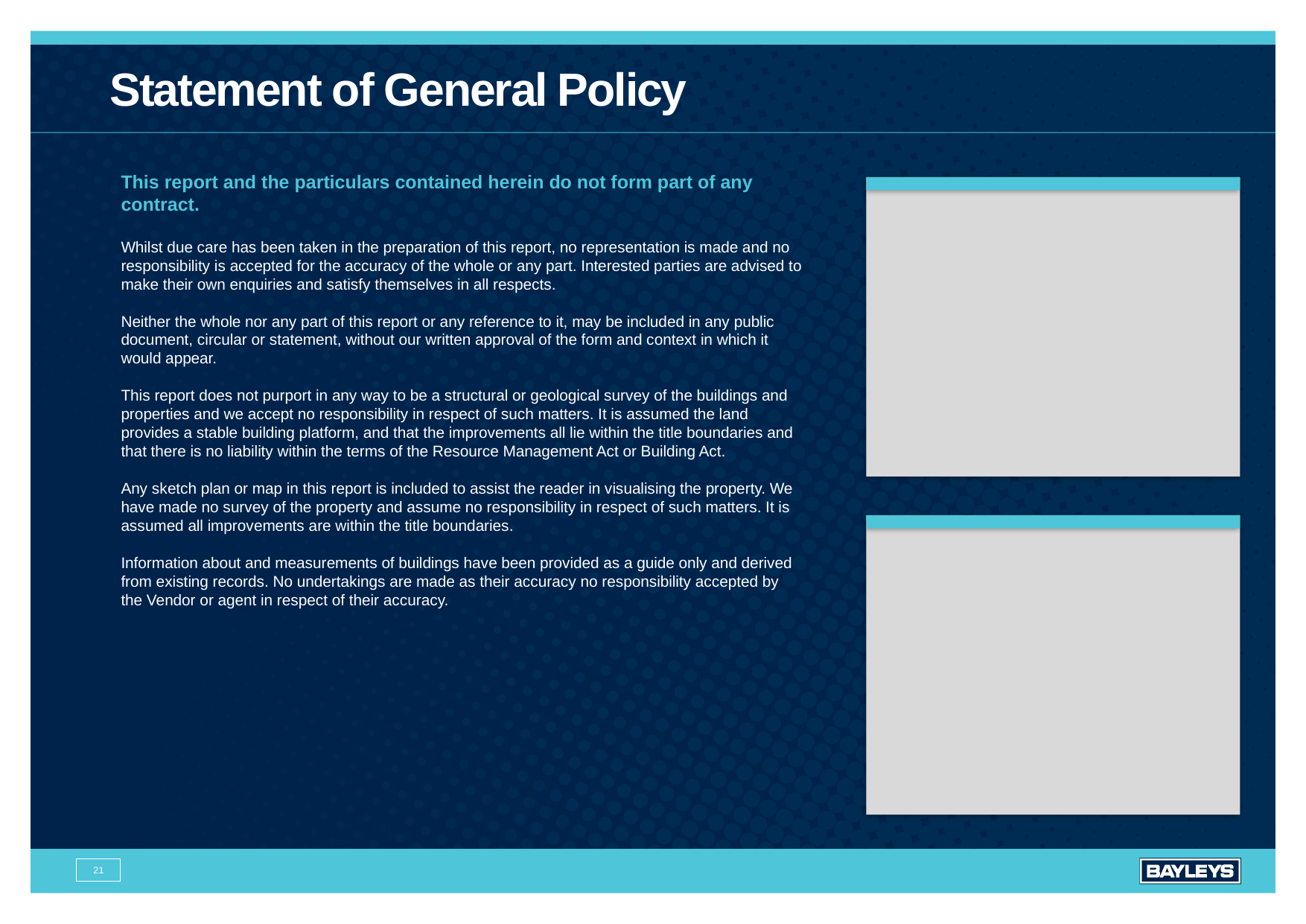

Statement of General Policy
This report and the particulars contained herein do not form part of any contract.

Whilst due care has been taken in the preparation of this report, no representation is made and no responsibility is accepted for the accuracy of the whole or any part. Interested parties are advised to make their own enquiries and satisfy themselves in all respects.

Neither the whole nor any part of this report or any reference to it, may be included in any public document, circular or statement, without our written approval of the form and context in which it would appear.

This report does not purport in any way to be a structural or geological survey of the buildings and properties and we accept no responsibility in respect of such matters. It is assumed the land provides a stable building platform, and that the improvements all lie within the title boundaries and that there is no liability within the terms of the Resource Management Act or Building Act.

Any sketch plan or map in this report is included to assist the reader in visualising the property. We have made no survey of the property and assume no responsibility in respect of such matters. It is assumed all improvements are within the title boundaries.

Information about and measurements of buildings have been provided as a guide only and derived from existing records. No undertakings are made as their accuracy no responsibility accepted by the Vendor or agent in respect of their accuracy.

21